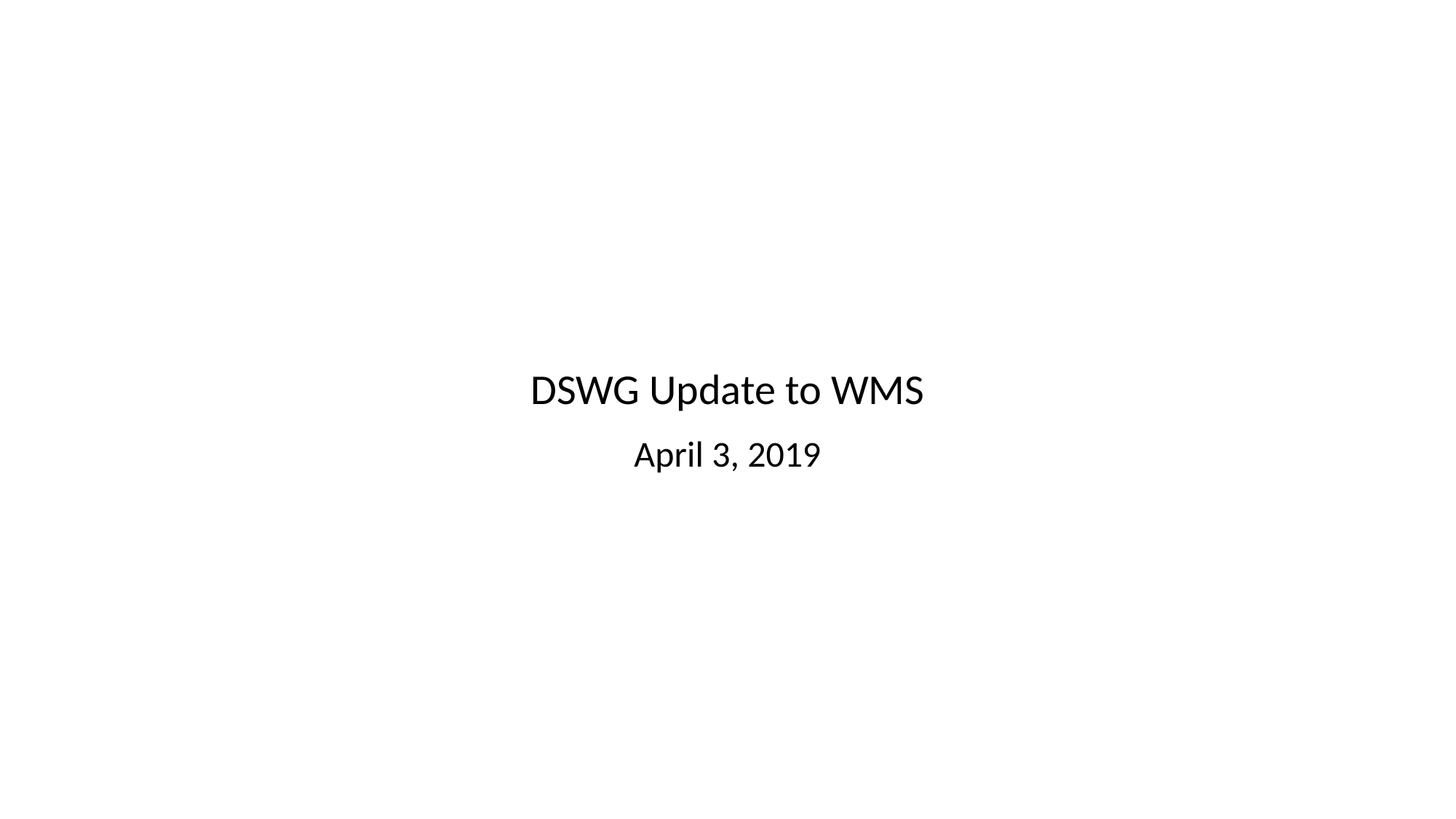

# DSWG Update to WMS
April 3, 2019